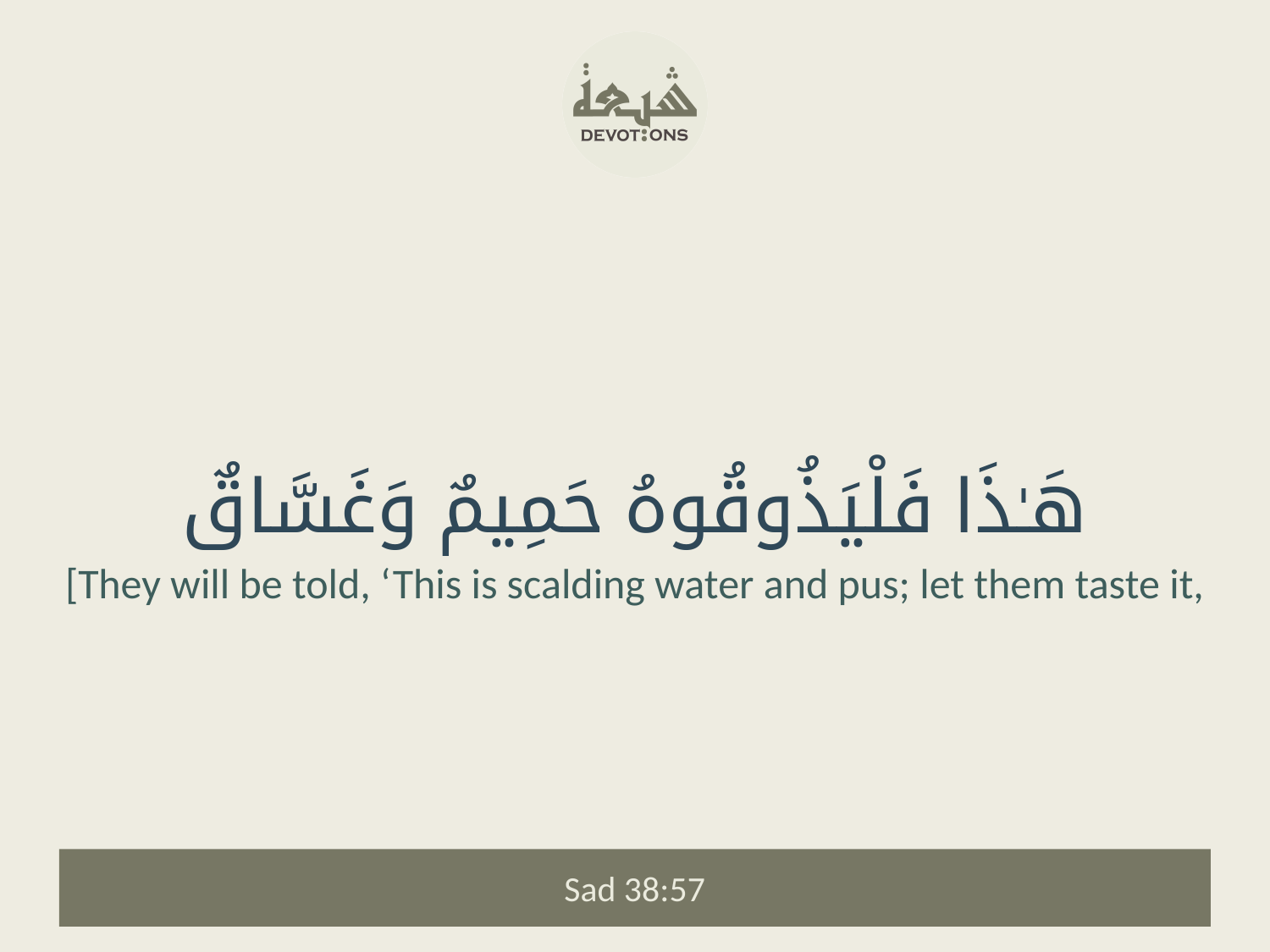

هَـٰذَا فَلْيَذُوقُوهُ حَمِيمٌ وَغَسَّاقٌ
[They will be told, ‘This is scalding water and pus; let them taste it,
Sad 38:57